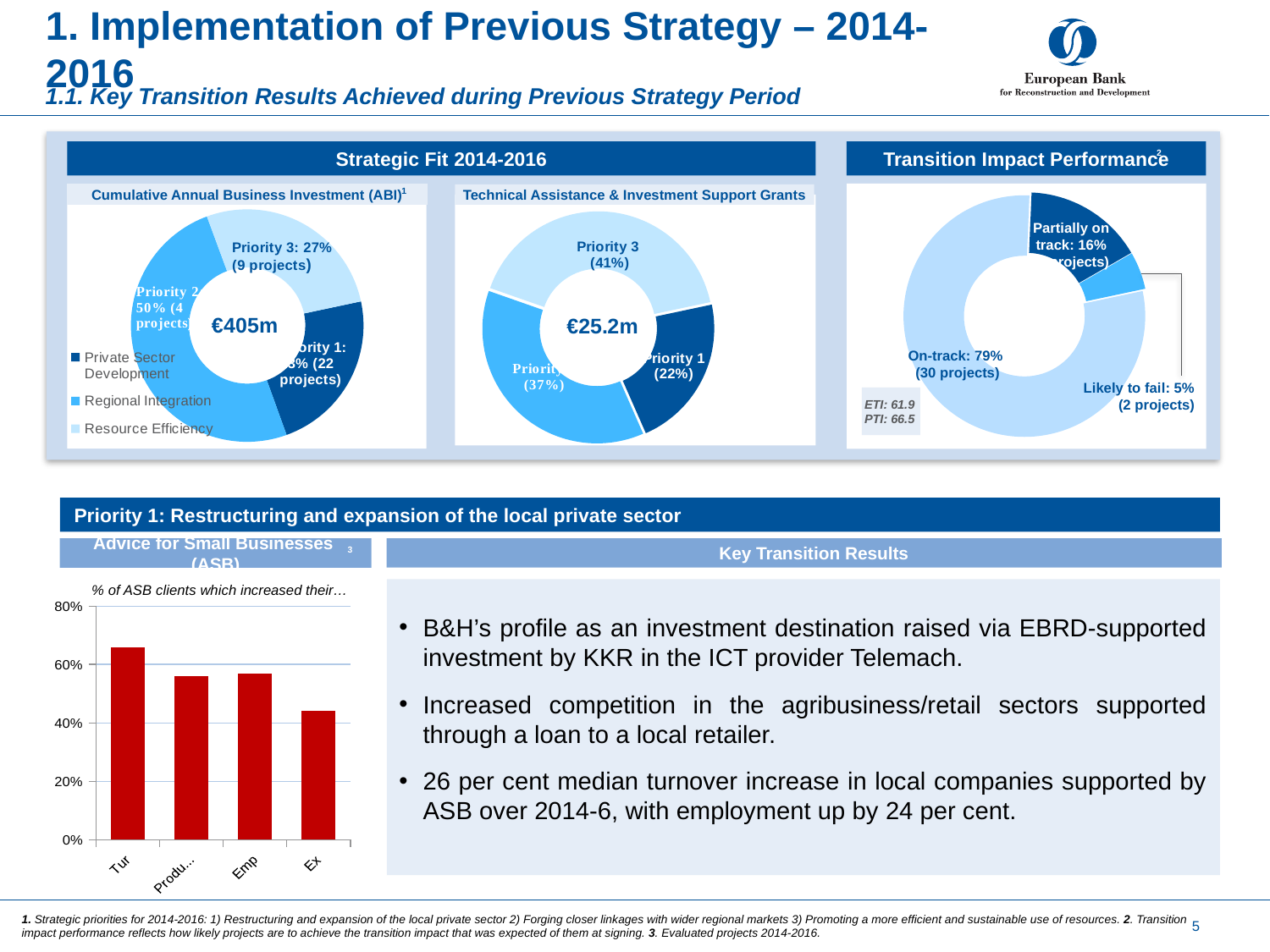

# 1. Implementation of Previous Strategy – 2014-2016
1.1. Key Transition Results Achieved during Previous Strategy Period

2
Strategic Fit 2014-2016
Transition Impact Performance
1

### Chart

| Category |  Investments |
|---|---|
| On-track | 0.79 |
| Partially on track | 0.16 |
| Failed | 0.05 |
Cumulative Annual Business Investment (ABI)
Technical Assistance & Investment Support Grants

### Chart

| Category | TA and Grants 2013-2015 |
|---|---|
| Priority 1 | 5472528.25 |
| Priority 2 | 9310602.93 |
| Priority 3 | 10401679.92 |

### Chart

| Category |  Investments |
|---|---|
| Private Sector Development | 92.0 |
| Regional Integration | 201.0 |
| Resource Efficiency | 110.0 |
Partially on track: 16%
(6 projects)
On-track: 79%
(30 projects)
Likely to fail: 5%
(2 projects)
ETI: 61.9
PTI: 66.5
Priority 1: Restructuring and expansion of the local private sector
3
Advice for Small Businesses  (ASB)
    Key Transition Results

### Chart

| Category | Priority 1 |
|---|---|
| Turnover | 0.66 |
| Productivity | 0.56 |
| Employment | 0.57 |
| Export | 0.44 |
% of ASB clients which increased their…

B&H’s profile as an investment destination raised via EBRD-supported investment by KKR in the ICT provider Telemach.
Increased competition in the agribusiness/retail sectors supported through a loan to a local retailer.
26 per cent median turnover increase in local companies supported by ASB over 2014-6, with employment up by 24 per cent.

1. Strategic priorities for 2014-2016: 1) Restructuring and expansion of the local private sector 2) Forging closer linkages with wider regional markets 3) Promoting a more efficient and sustainable use of resources. 2. Transition impact performance reflects how likely projects are to achieve the transition impact that was expected of them at signing. 3. Evaluated projects 2014-2016.
5